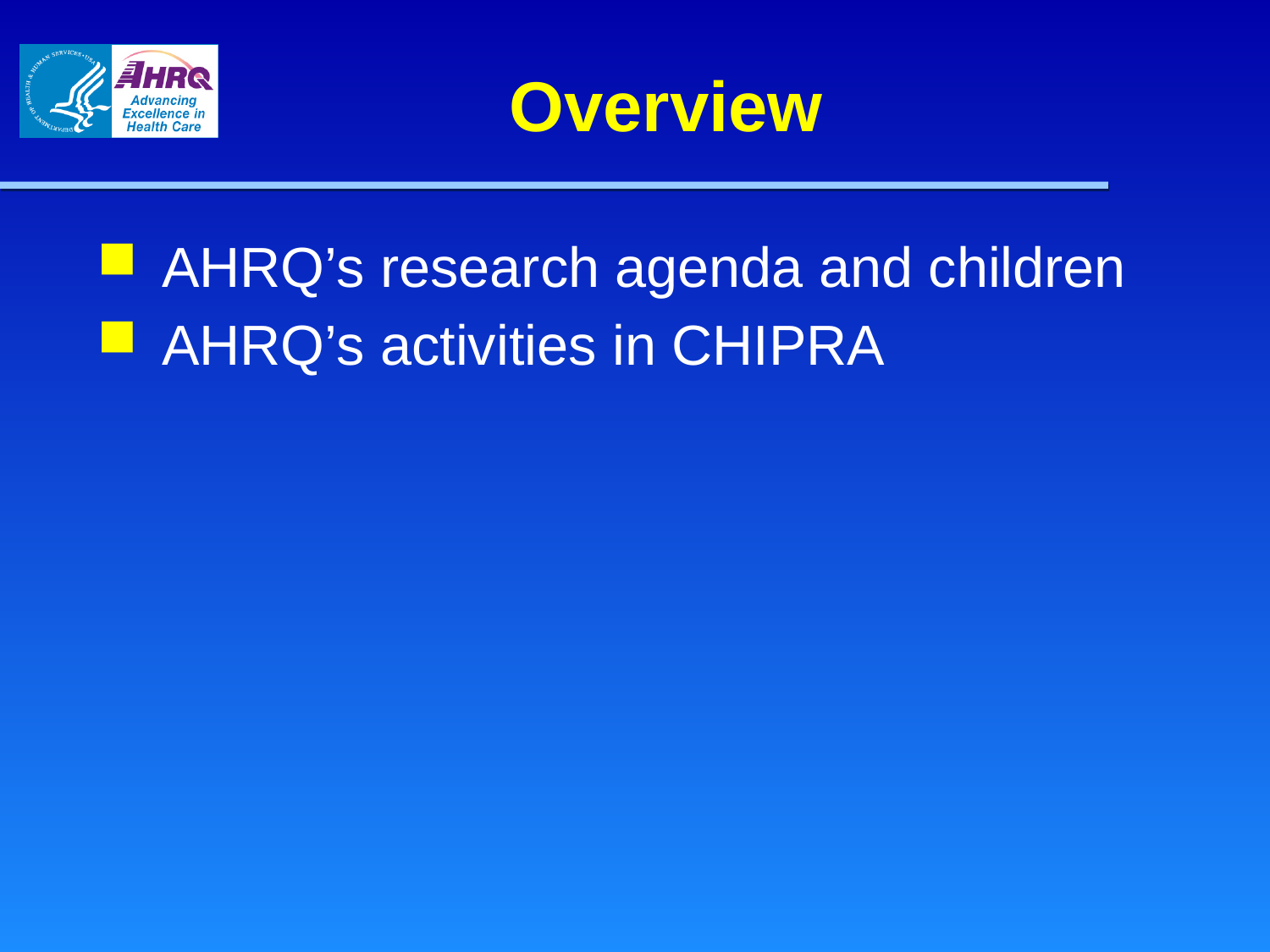

# Overview
AHRQ’s research agenda and children
AHRQ’s activities in CHIPRA